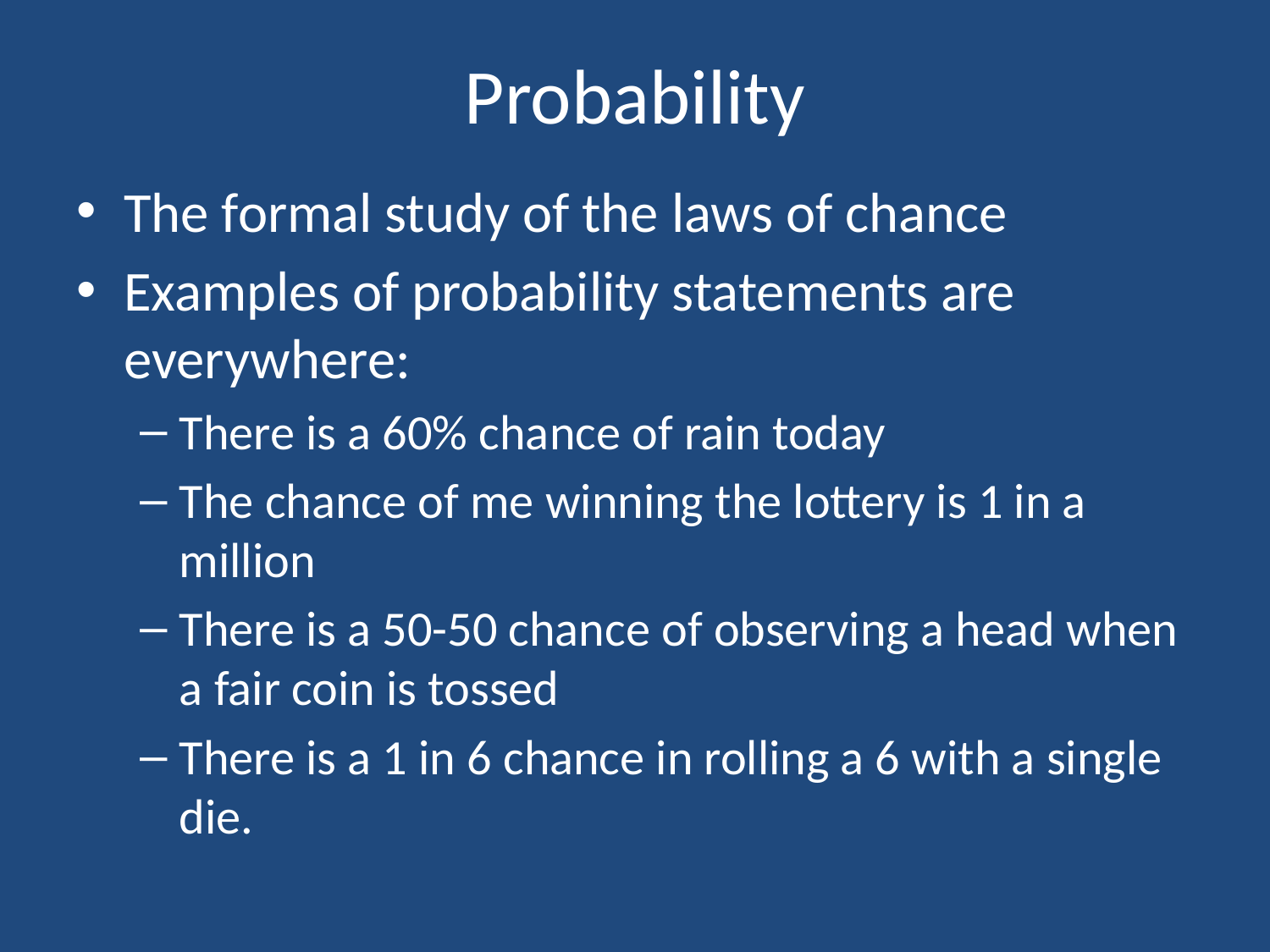

# Probability
The formal study of the laws of chance
Examples of probability statements are everywhere:
There is a 60% chance of rain today
The chance of me winning the lottery is 1 in a million
There is a 50-50 chance of observing a head when a fair coin is tossed
There is a 1 in 6 chance in rolling a 6 with a single die.